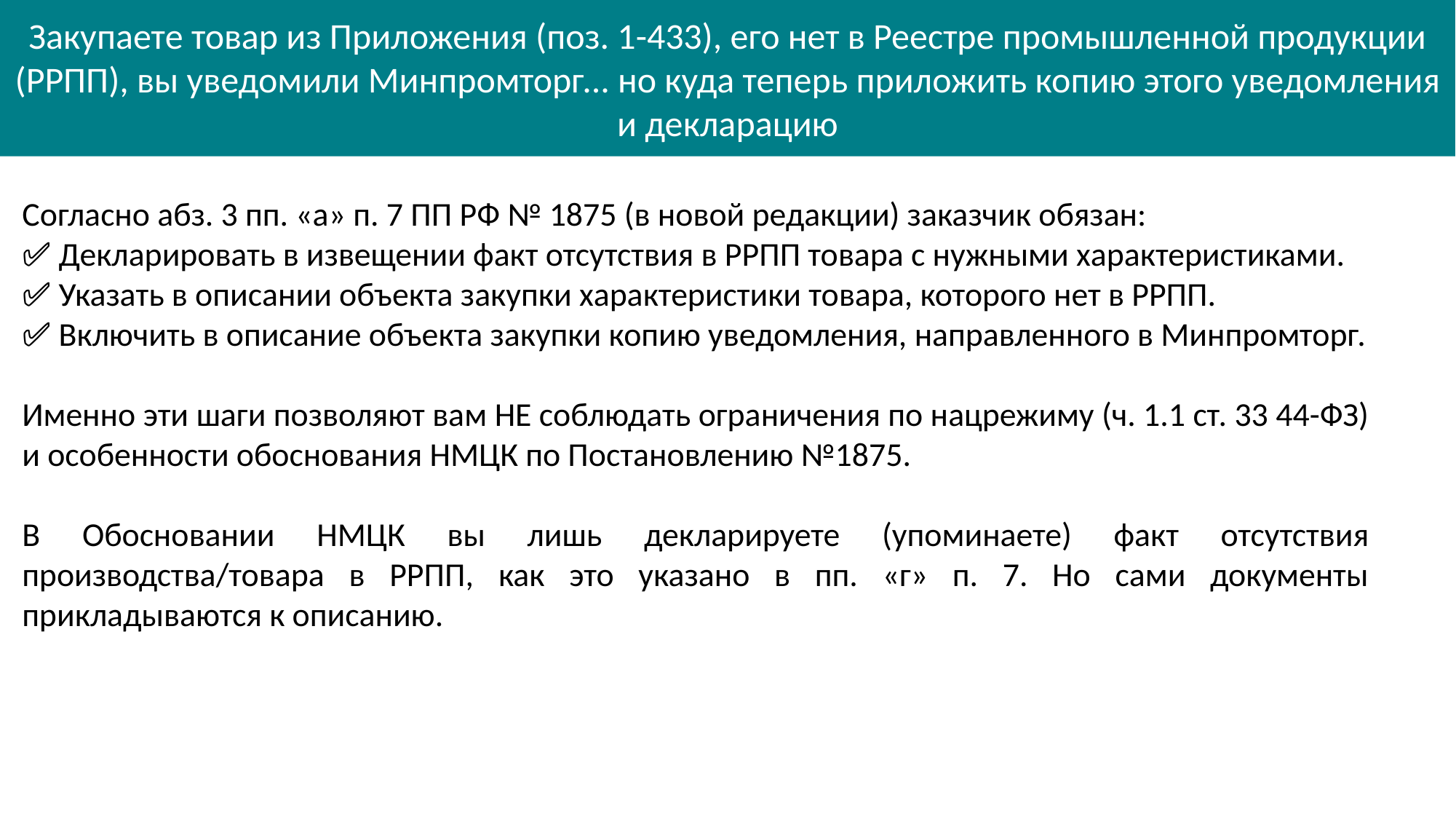

Закупаете товар из Приложения (поз. 1-433), его нет в Реестре промышленной продукции (РРПП), вы уведомили Минпромторг... но куда теперь приложить копию этого уведомления и декларацию

Согласно абз. 3 пп. «а» п. 7 ПП РФ № 1875 (в новой редакции) заказчик обязан:
✅ Декларировать в извещении факт отсутствия в РРПП товара с нужными характеристиками.
✅ Указать в описании объекта закупки характеристики товара, которого нет в РРПП.
✅ Включить в описание объекта закупки копию уведомления, направленного в Минпромторг.

Именно эти шаги позволяют вам НЕ соблюдать ограничения по нацрежиму (ч. 1.1 ст. 33 44-ФЗ) и особенности обоснования НМЦК по Постановлению №1875.

В Обосновании НМЦК вы лишь декларируете (упоминаете) факт отсутствия производства/товара в РРПП, как это указано в пп. «г» п. 7. Но сами документы прикладываются к описанию.